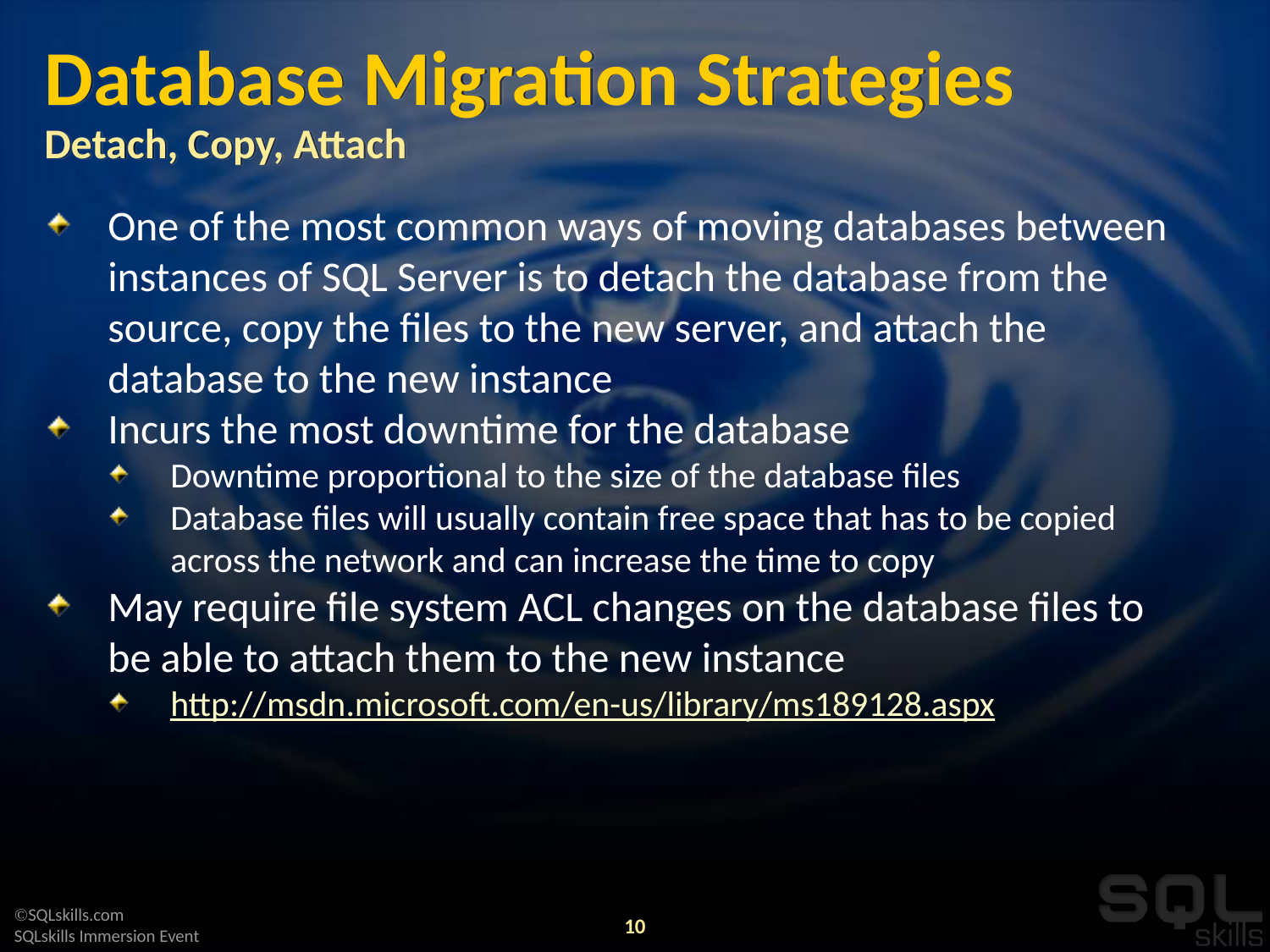

# Database Migration Strategies Detach, Copy, Attach
One of the most common ways of moving databases between instances of SQL Server is to detach the database from the source, copy the files to the new server, and attach the database to the new instance
Incurs the most downtime for the database
Downtime proportional to the size of the database files
Database files will usually contain free space that has to be copied across the network and can increase the time to copy
May require file system ACL changes on the database files to be able to attach them to the new instance
http://msdn.microsoft.com/en-us/library/ms189128.aspx
10